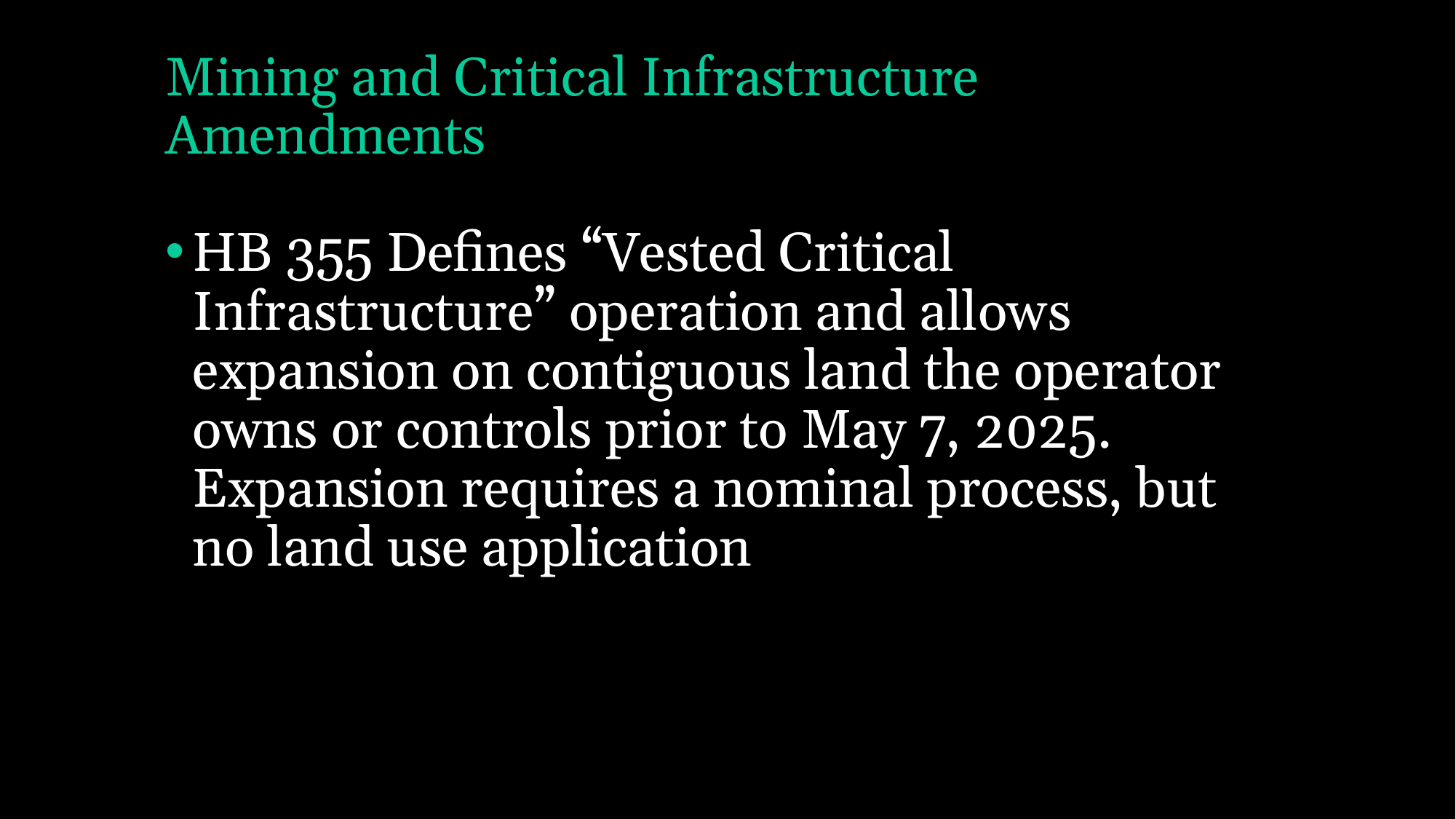

# Mining and Critical Infrastructure Amendments
HB 355 Defines “Vested Critical Infrastructure” operation and allows expansion on contiguous land the operator owns or controls prior to May 7, 2025. Expansion requires a nominal process, but no land use application